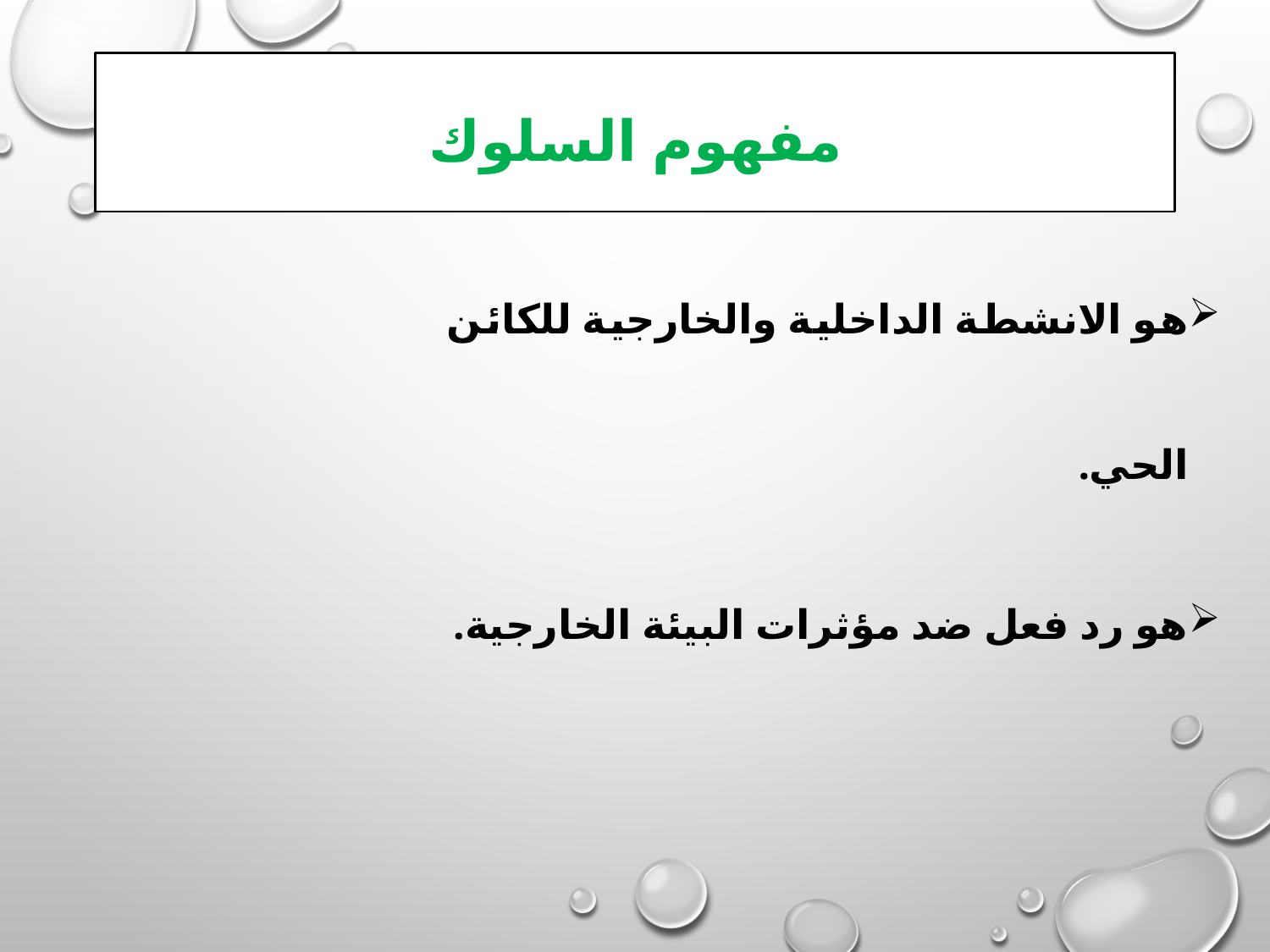

# مفهوم السلوك
هو الانشطة الداخلية والخارجية للكائن الحي.
هو رد فعل ضد مؤثرات البيئة الخارجية.